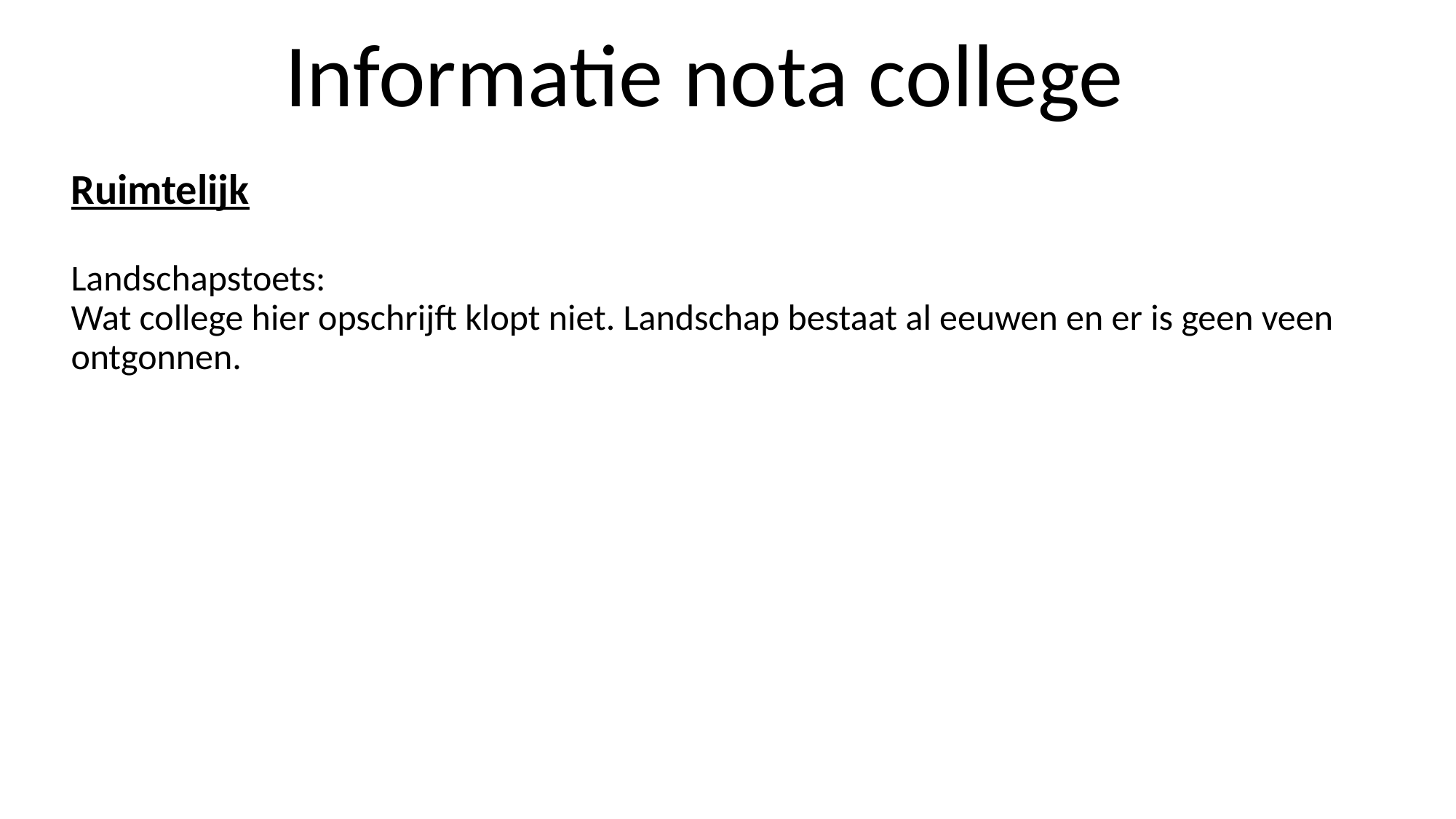

# Informatie nota college
Ruimtelijk
Landschapstoets:
Wat college hier opschrijft klopt niet. Landschap bestaat al eeuwen en er is geen veen ontgonnen.